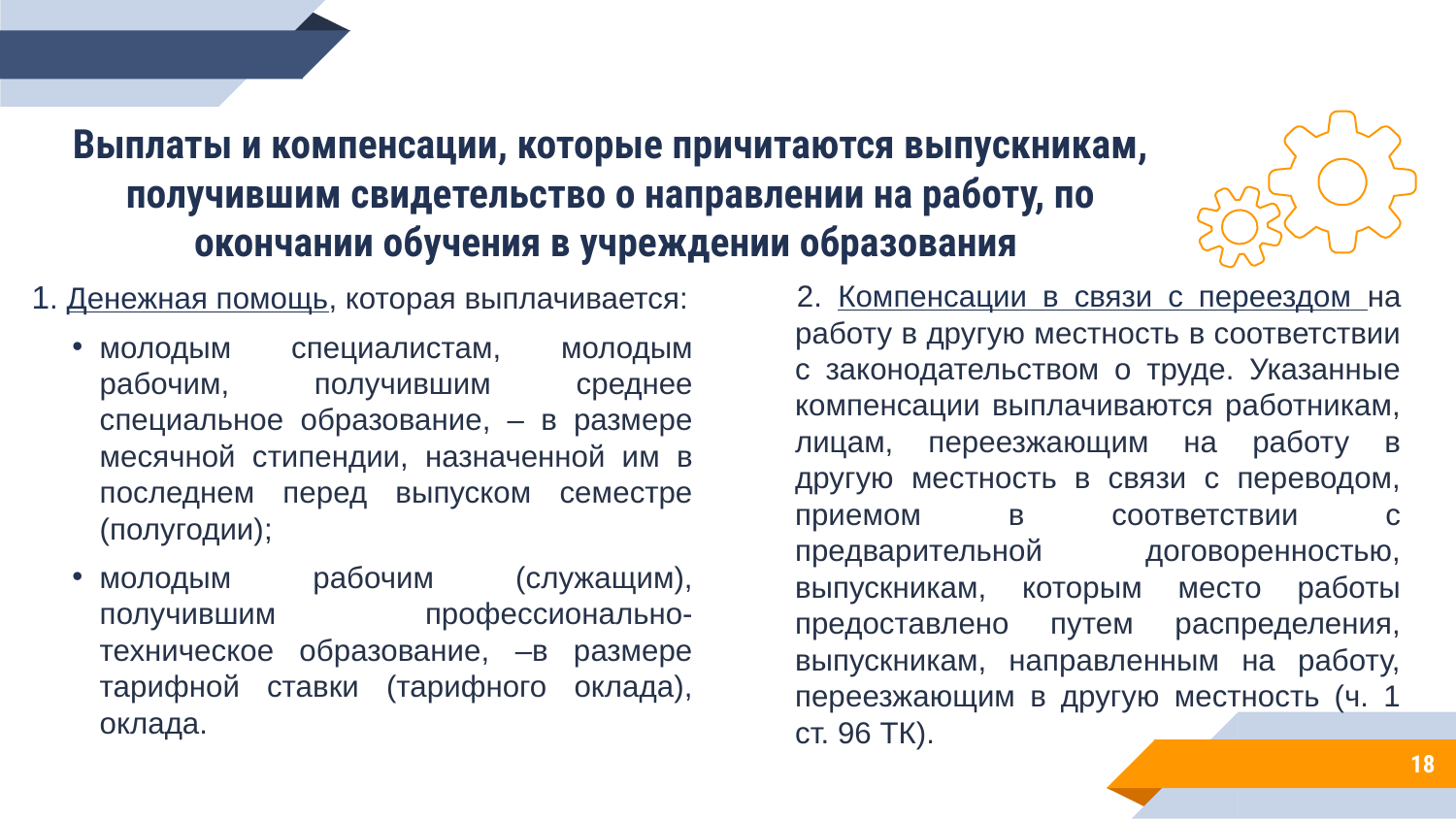

Выплаты и компенсации, которые причитаются выпускникам, получившим свидетельство о направлении на работу, по окончании обучения в учреждении образования

1. Денежная помощь, которая выплачивается:
молодым специалистам, молодым рабочим, получившим среднее специальное образование, – в размере месячной стипендии, назначенной им в последнем перед выпуском семестре (полугодии);
молодым рабочим (служащим), получившим профессионально-техническое образование, –в размере тарифной ставки (тарифного оклада), оклада.

    2. Компенсации в связи с переездом на работу в другую местность в соответствии с законодательством о труде. Указанные компенсации выплачиваются работникам, лицам, переезжающим на работу в другую местность в связи с переводом, приемом в соответствии с предварительной договоренностью, выпускникам, которым место работы предоставлено путем распределения, выпускникам, направленным на работу, переезжающим в другую местность (ч. 1 ст. 96 ТК).

18